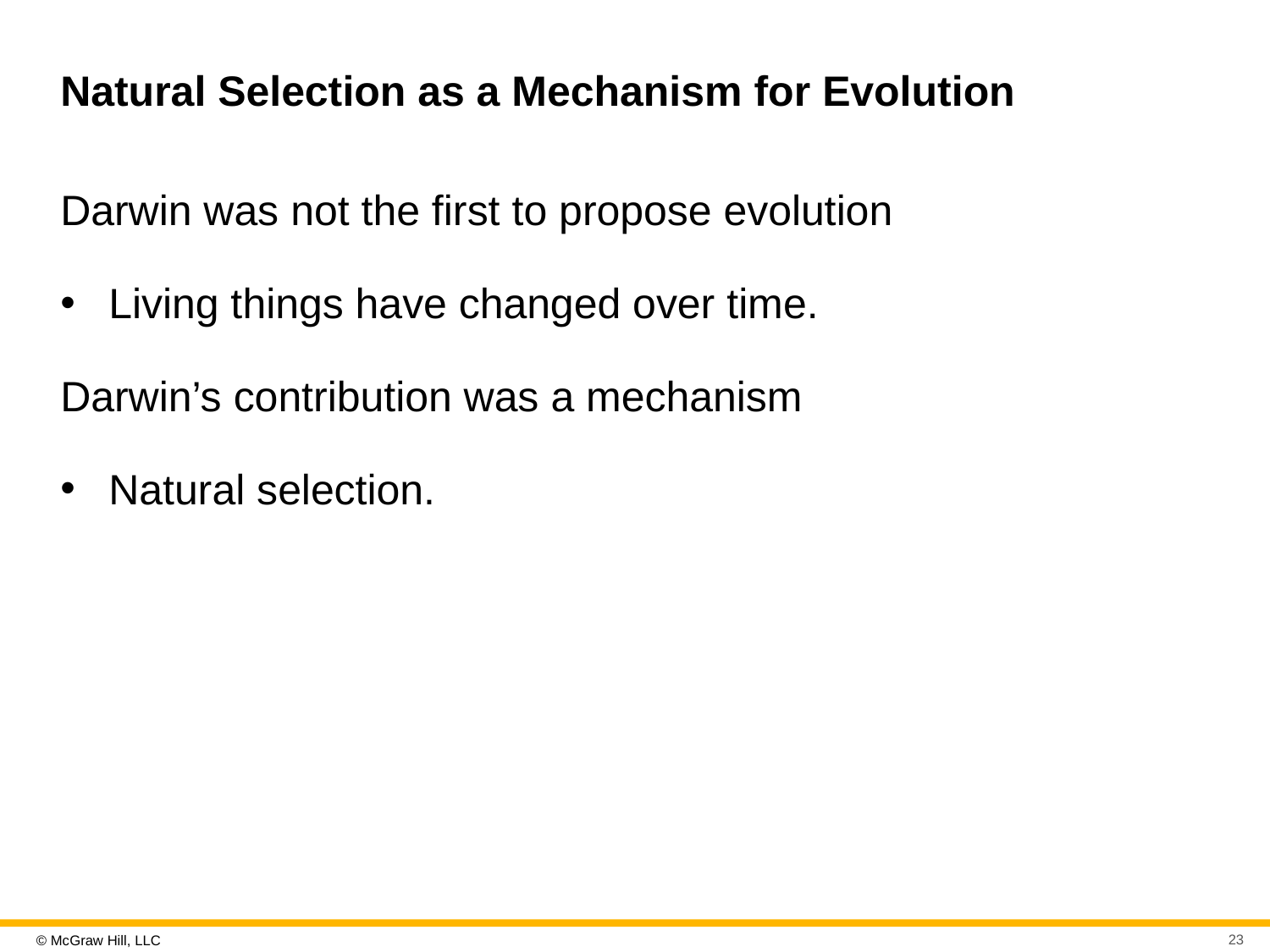

# Natural Selection as a Mechanism for Evolution
Darwin was not the first to propose evolution
Living things have changed over time.
Darwin’s contribution was a mechanism
Natural selection.
23